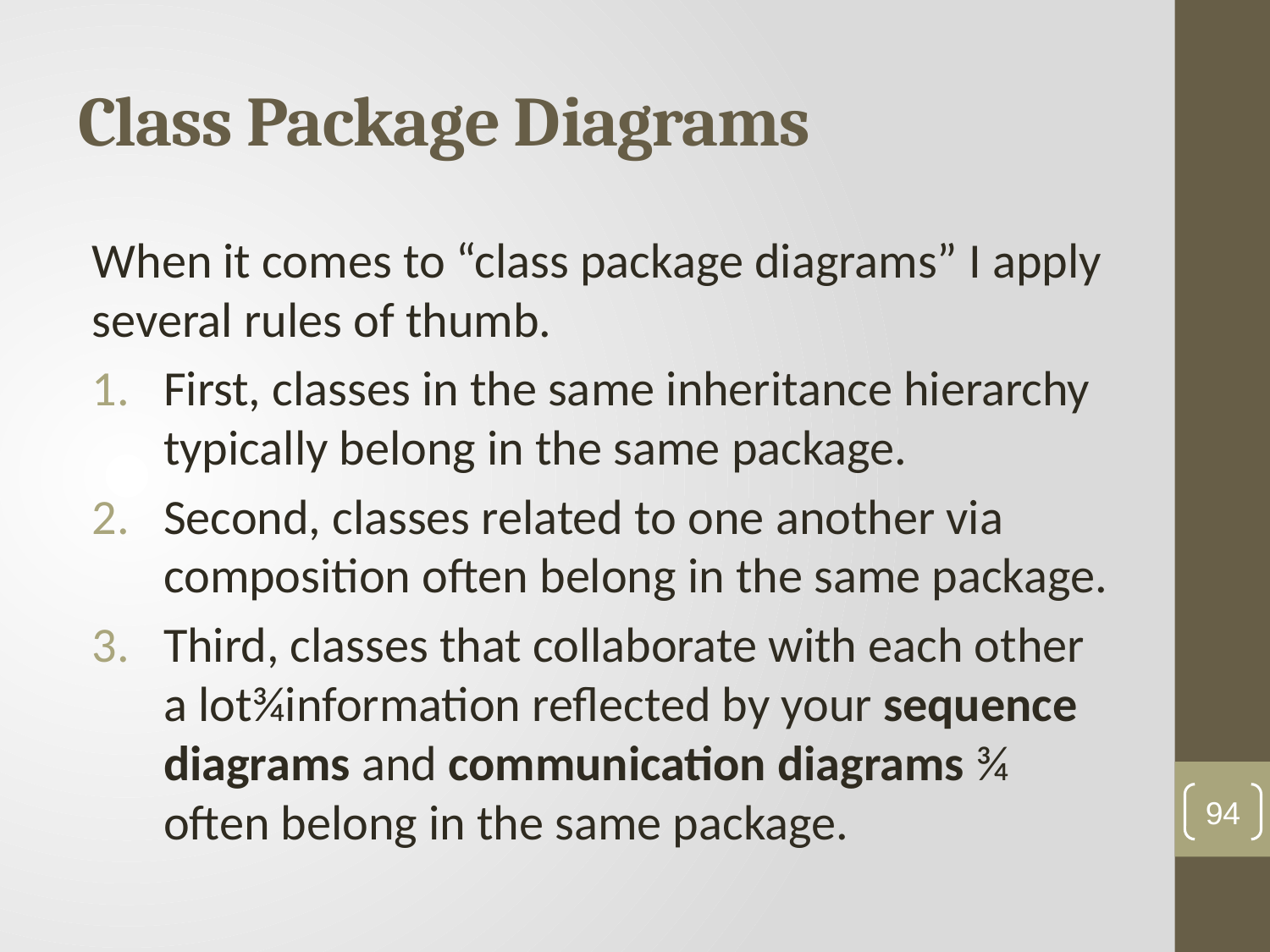

# Class Package Diagrams
When it comes to “class package diagrams” I apply several rules of thumb.
First, classes in the same inheritance hierarchy typically belong in the same package.
Second, classes related to one another via composition often belong in the same package.
Third, classes that collaborate with each other a lot¾information reflected by your sequence diagrams and communication diagrams ¾ often belong in the same package.
94